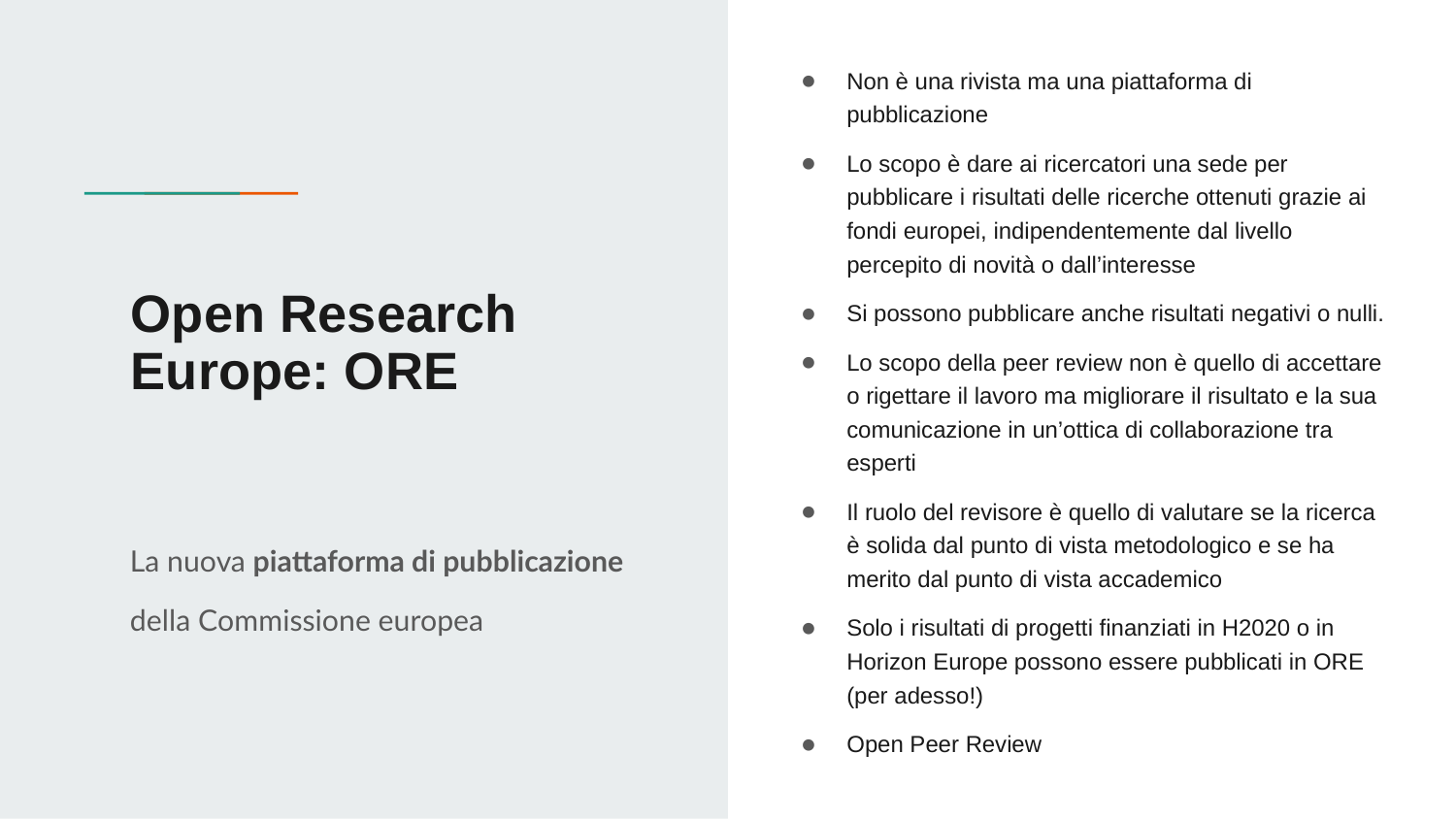

Non è una rivista ma una piattaforma di pubblicazione
Lo scopo è dare ai ricercatori una sede per pubblicare i risultati delle ricerche ottenuti grazie ai fondi europei, indipendentemente dal livello percepito di novità o dall’interesse
Si possono pubblicare anche risultati negativi o nulli.
Lo scopo della peer review non è quello di accettare o rigettare il lavoro ma migliorare il risultato e la sua comunicazione in un’ottica di collaborazione tra esperti
Il ruolo del revisore è quello di valutare se la ricerca è solida dal punto di vista metodologico e se ha merito dal punto di vista accademico
Solo i risultati di progetti finanziati in H2020 o in Horizon Europe possono essere pubblicati in ORE (per adesso!)
Open Peer Review

# Open Research Europe: ORE
La nuova piattaforma di pubblicazione della Commissione europea